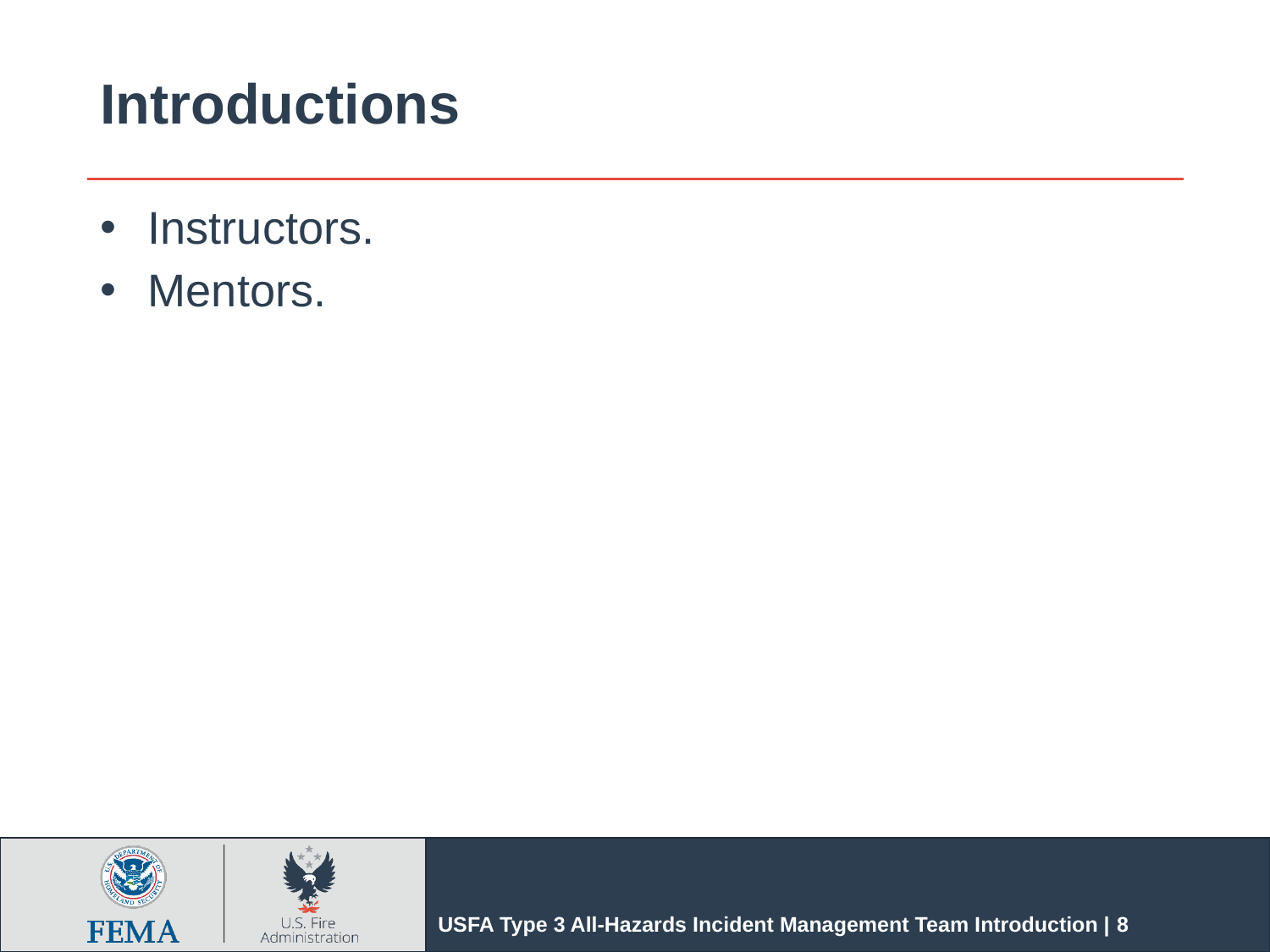

# Introductions
Instructors.
Mentors.
USFA Type 3 All-Hazards Incident Management Team Introduction | 8